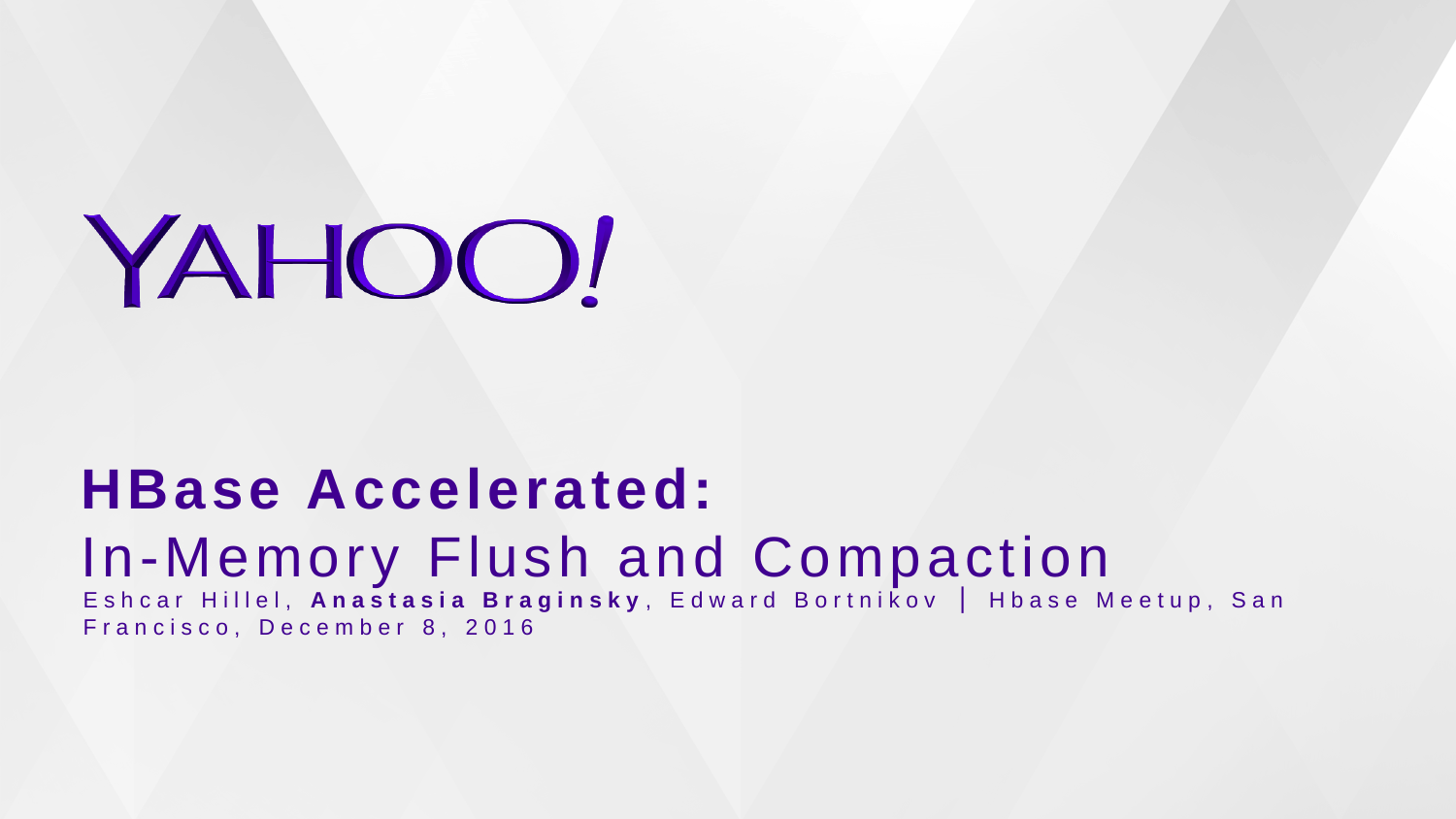

# HBase Accelerated: In-Memory Flush and Compaction
Eshcar Hillel, Anastasia Braginsky, Edward Bortnikov ⎪ Hbase Meetup, San Francisco, December 8, 2016